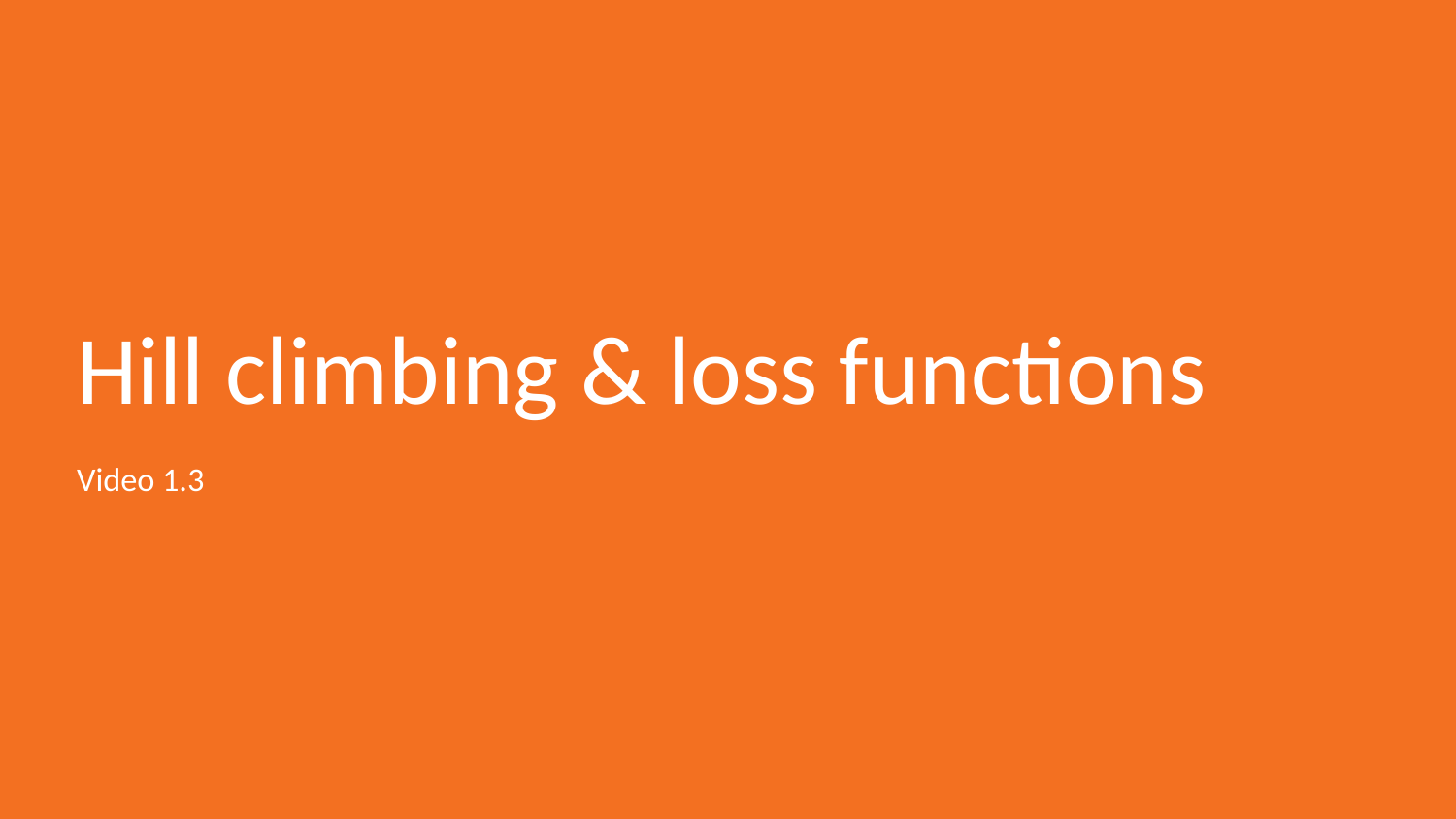

# Hill climbing & loss functions
Video 1.3